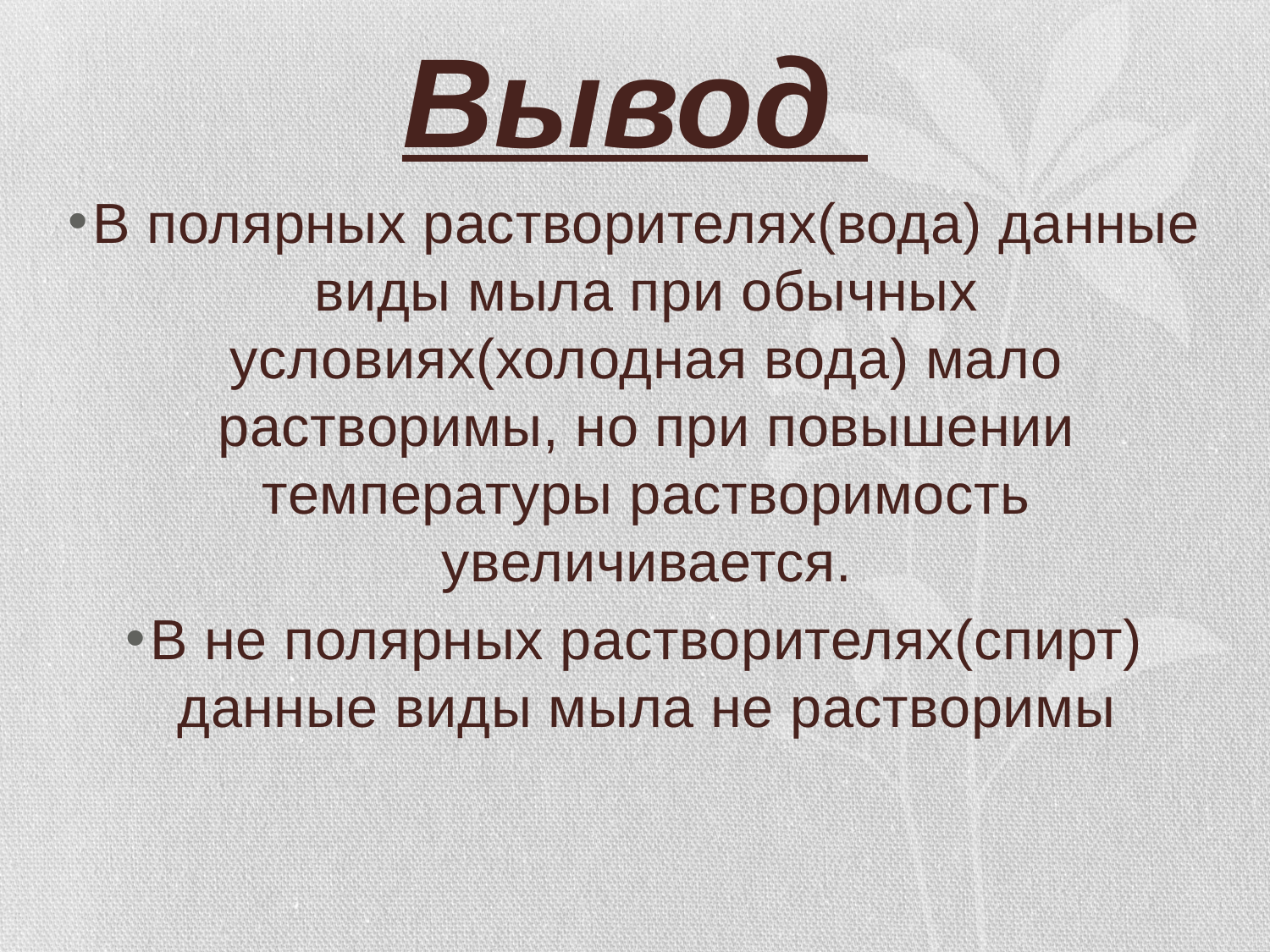

# Вывод
В полярных растворителях(вода) данные виды мыла при обычных условиях(холодная вода) мало растворимы, но при повышении температуры растворимость увеличивается.
В не полярных растворителях(спирт) данные виды мыла не растворимы